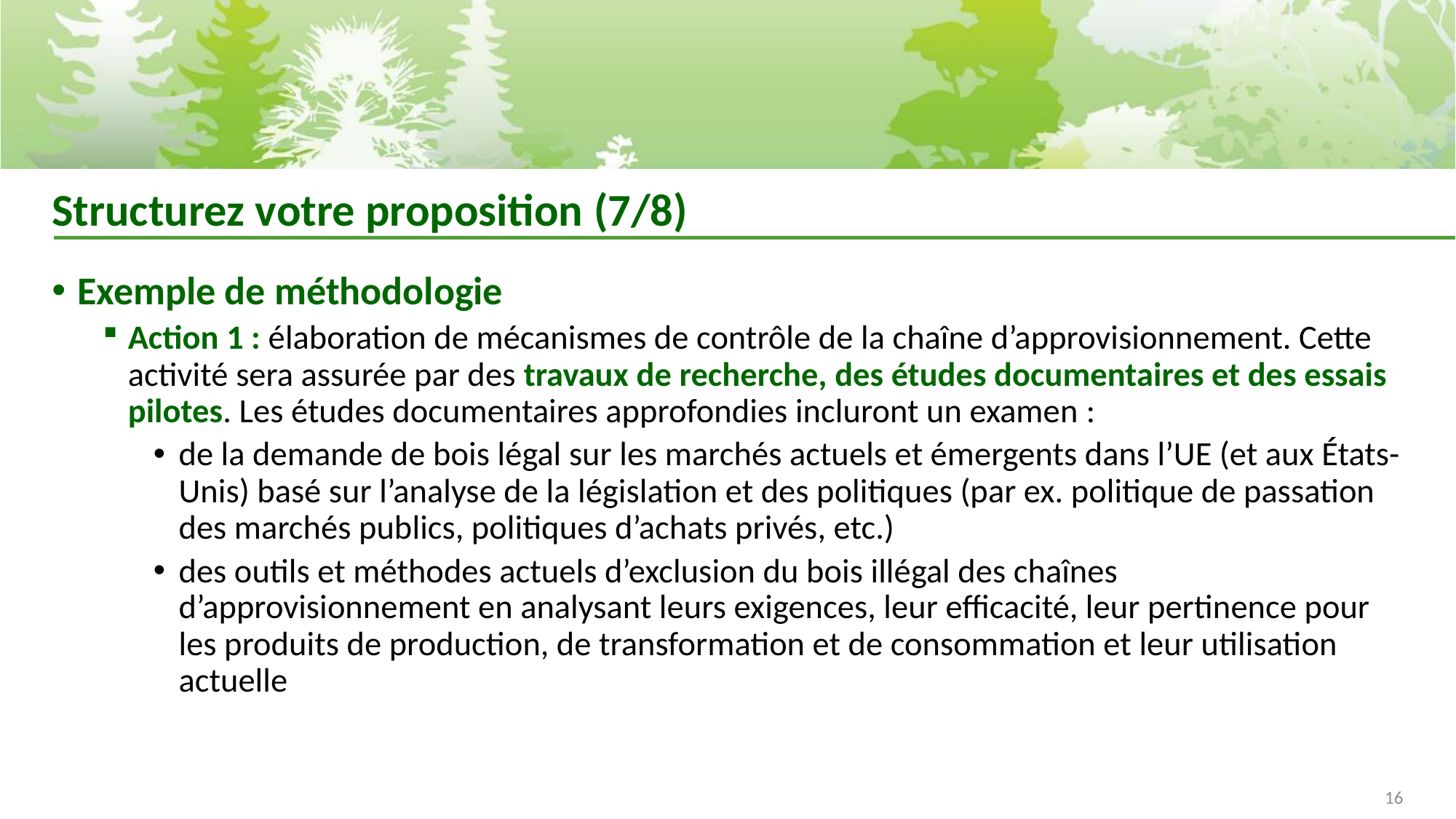

# Structurez votre proposition (7/8)
Exemple de méthodologie
Action 1 : élaboration de mécanismes de contrôle de la chaîne d’approvisionnement. Cette activité sera assurée par des travaux de recherche, des études documentaires et des essais pilotes. Les études documentaires approfondies incluront un examen :
de la demande de bois légal sur les marchés actuels et émergents dans l’UE (et aux États-Unis) basé sur l’analyse de la législation et des politiques (par ex. politique de passation des marchés publics, politiques d’achats privés, etc.)
des outils et méthodes actuels d’exclusion du bois illégal des chaînes d’approvisionnement en analysant leurs exigences, leur efficacité, leur pertinence pour les produits de production, de transformation et de consommation et leur utilisation actuelle

16